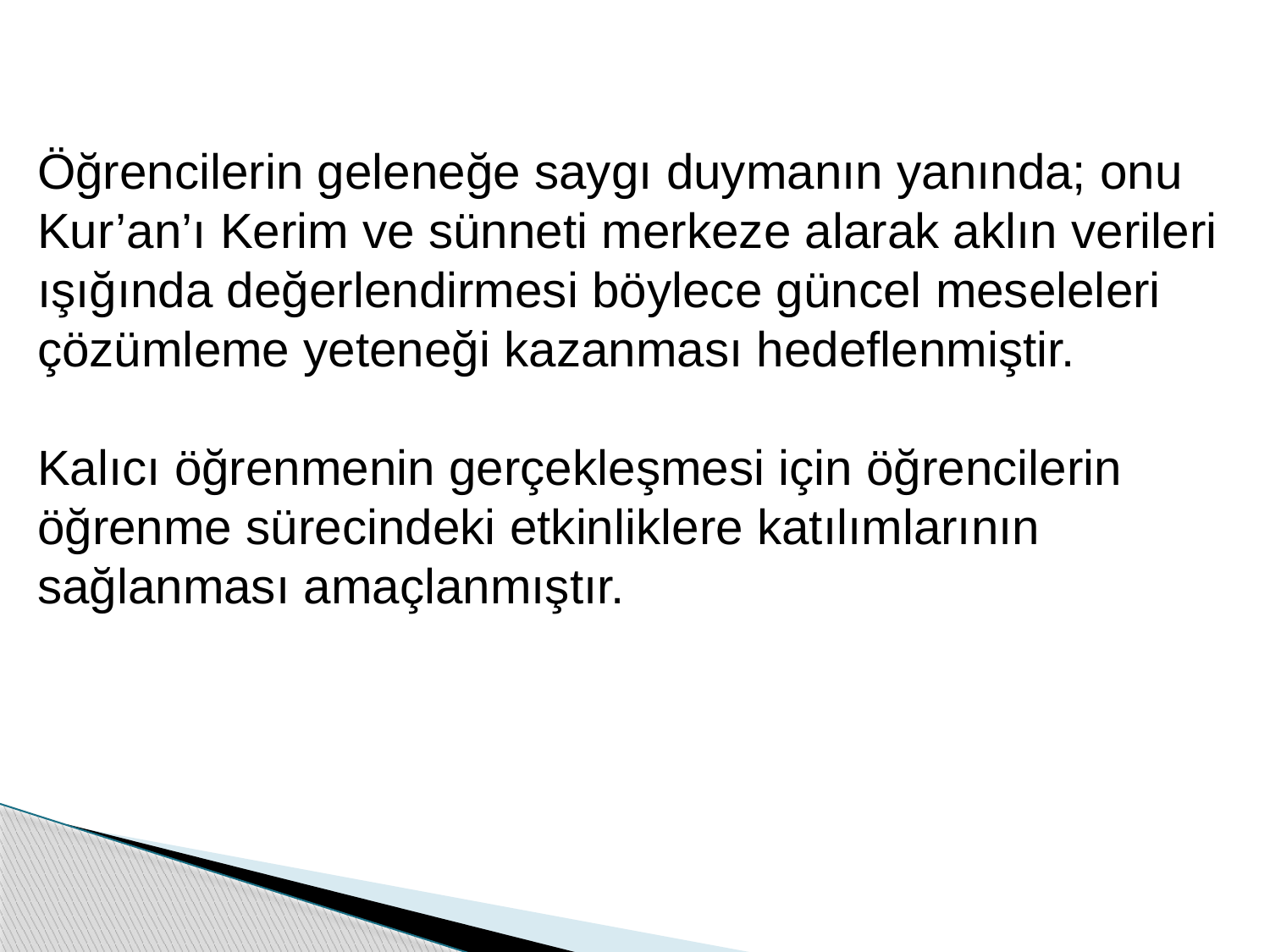

Öğrencilerin geleneğe saygı duymanın yanında; onu Kur’an’ı Kerim ve sünneti merkeze alarak aklın verileri ışığında değerlendirmesi böylece güncel meseleleri çözümleme yeteneği kazanması hedeflenmiştir.

Kalıcı öğrenmenin gerçekleşmesi için öğrencilerin öğrenme sürecindeki etkinliklere katılımlarının sağlanması amaçlanmıştır.